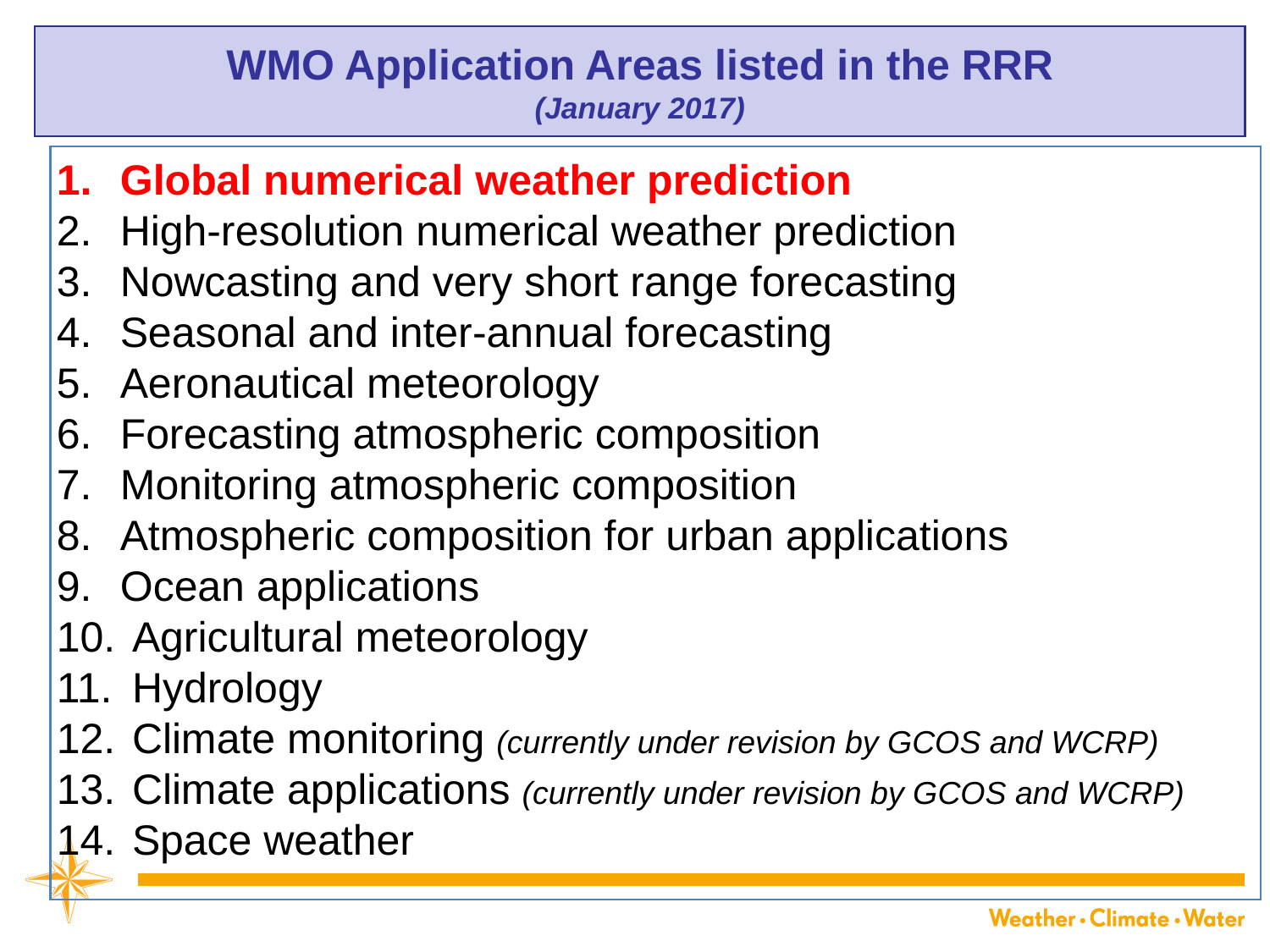

WMO Application Areas listed in the RRR
(January 2017)
Global numerical weather prediction
High-resolution numerical weather prediction
Nowcasting and very short range forecasting
Seasonal and inter-annual forecasting
Aeronautical meteorology
Forecasting atmospheric composition
Monitoring atmospheric composition
Atmospheric composition for urban applications
Ocean applications
 Agricultural meteorology
 Hydrology
 Climate monitoring (currently under revision by GCOS and WCRP)
 Climate applications (currently under revision by GCOS and WCRP)
 Space weather